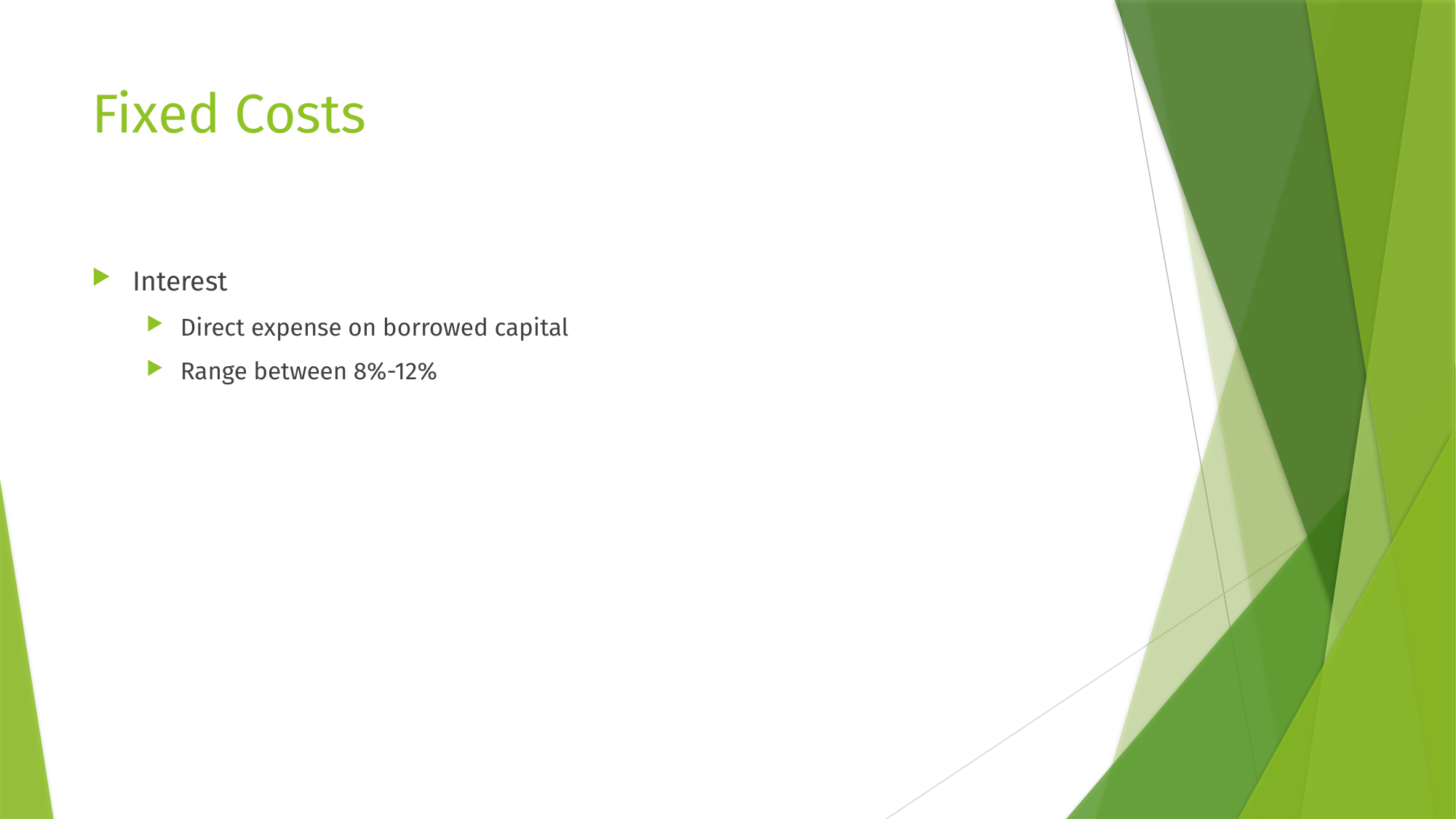

# Fixed Costs
Interest
Direct expense on borrowed capital
Range between 8%-12%